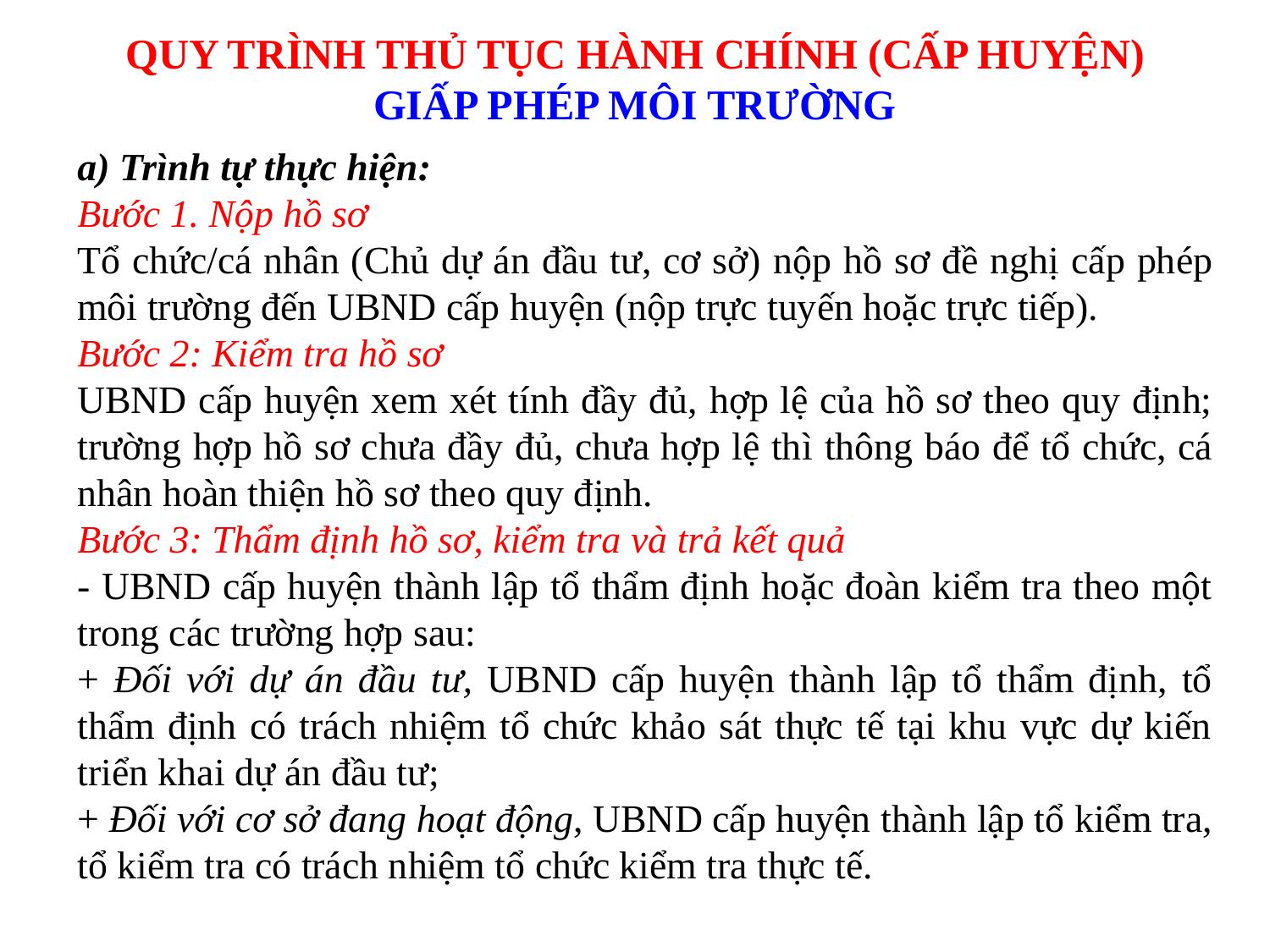

QUY TRÌNH THỦ TỤC HÀNH CHÍNH (CẤP HUYỆN)
GIẤP PHÉP MÔI TRƯỜNG
a) Trình tự thực hiện:
Bước 1. Nộp hồ sơ
Tổ chức/cá nhân (Chủ dự án đầu tư, cơ sở) nộp hồ sơ đề nghị cấp phép môi trường đến UBND cấp huyện (nộp trực tuyến hoặc trực tiếp).
Bước 2: Kiểm tra hồ sơ
UBND cấp huyện xem xét tính đầy đủ, hợp lệ của hồ sơ theo quy định; trường hợp hồ sơ chưa đầy đủ, chưa hợp lệ thì thông báo để tổ chức, cá nhân hoàn thiện hồ sơ theo quy định.
Bước 3: Thẩm định hồ sơ, kiểm tra và trả kết quả
- UBND cấp huyện thành lập tổ thẩm định hoặc đoàn kiểm tra theo một trong các trường hợp sau:
+ Đối với dự án đầu tư, UBND cấp huyện thành lập tổ thẩm định, tổ thẩm định có trách nhiệm tổ chức khảo sát thực tế tại khu vực dự kiến triển khai dự án đầu tư;
+ Đối với cơ sở đang hoạt động, UBND cấp huyện thành lập tổ kiểm tra, tổ kiểm tra có trách nhiệm tổ chức kiểm tra thực tế.